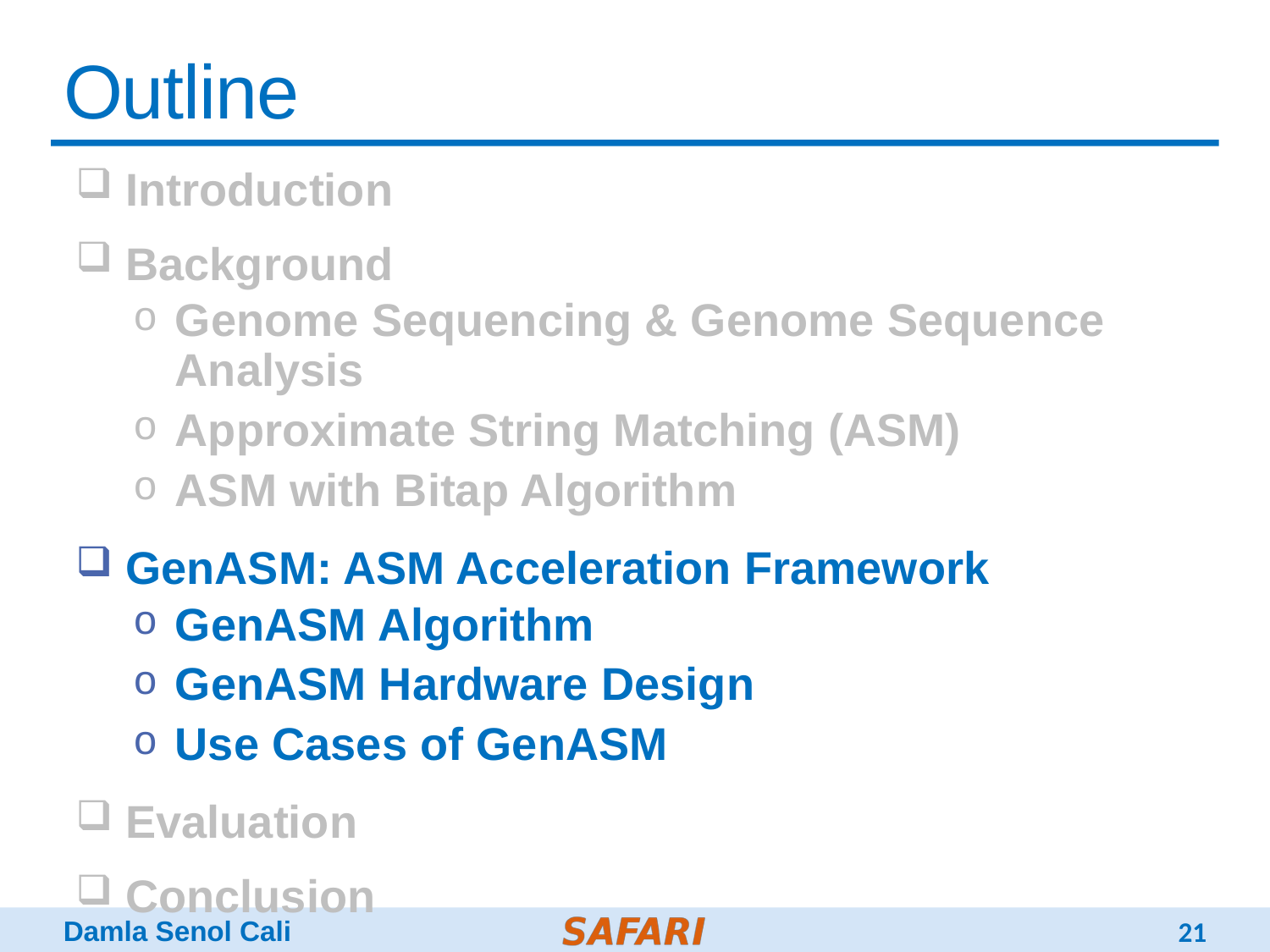

# Outline
Introduction
Background
Genome Sequencing & Genome Sequence Analysis
Approximate String Matching (ASM)
ASM with Bitap Algorithm
GenASM: ASM Acceleration Framework
GenASM Algorithm
GenASM Hardware Design
Use Cases of GenASM
Evaluation
Conclusion
21